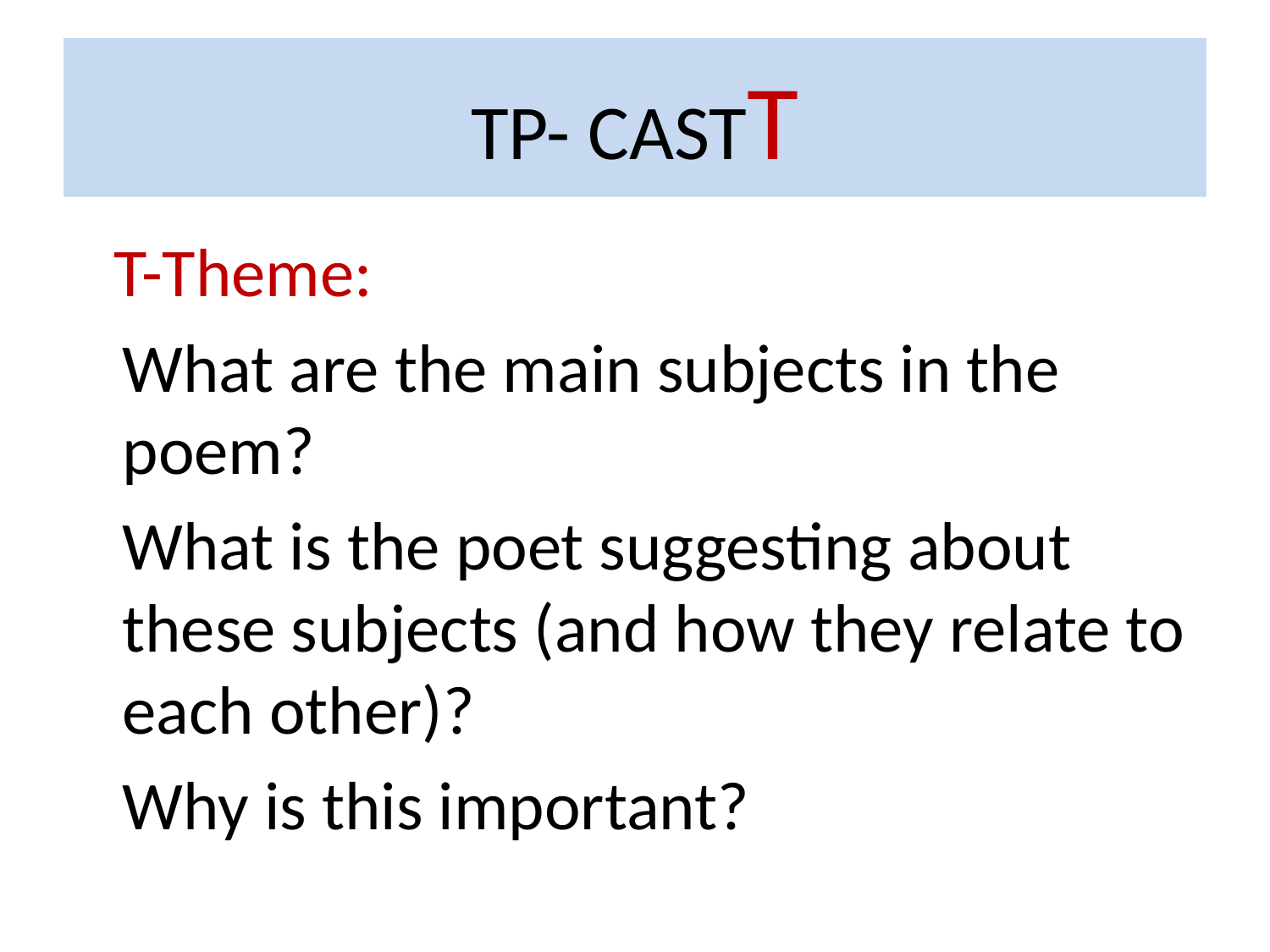

# TP- CASTT
   T-Theme:
   What are the main subjects in the poem?
   What is the poet suggesting about these subjects (and how they relate to each other)?
   Why is this important?